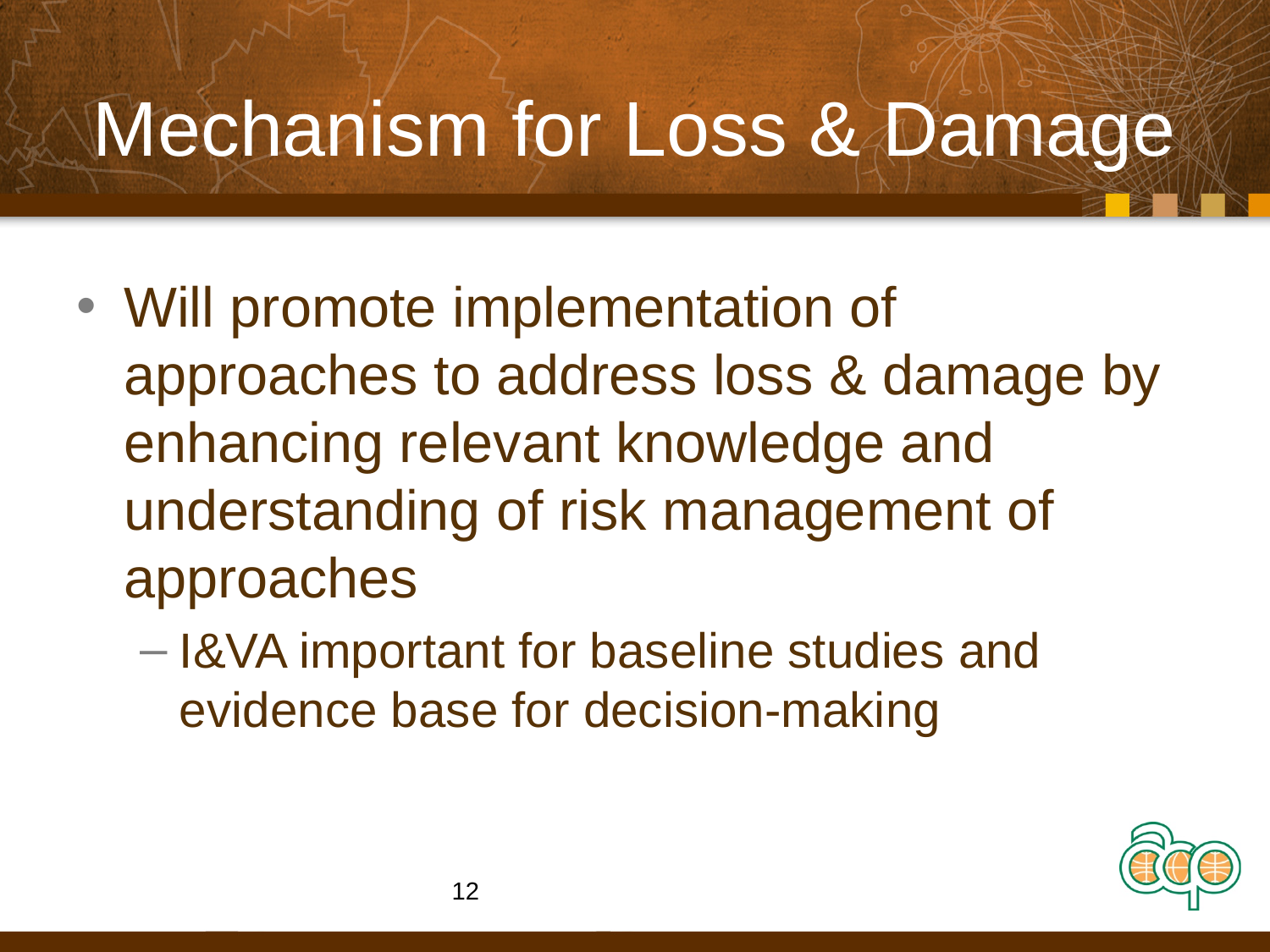

# Mechanism for Loss & Damage
Will promote implementation of approaches to address loss & damage by enhancing relevant knowledge and understanding of risk management of approaches
I&VA important for baseline studies and evidence base for decision-making

12